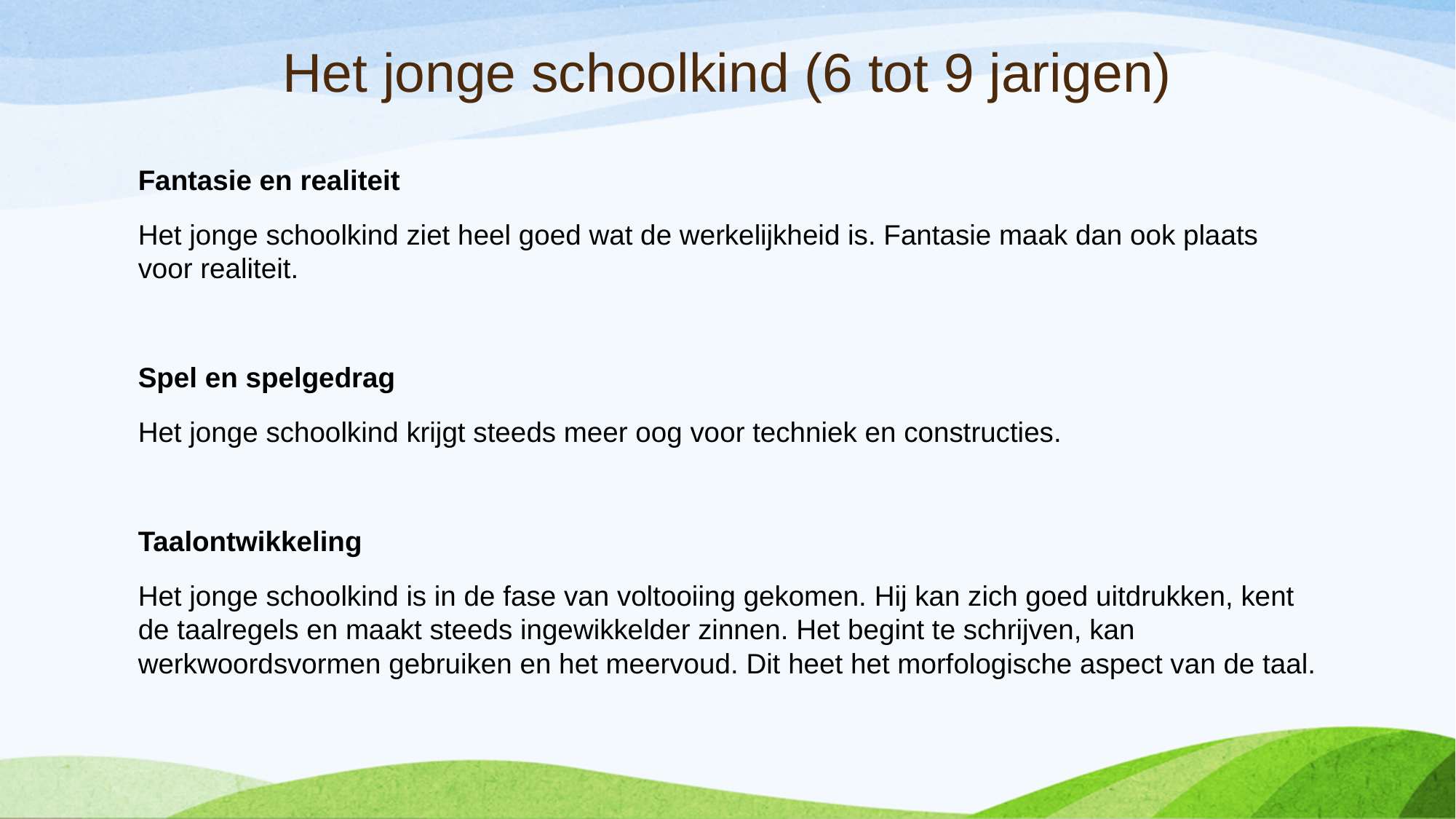

# Het jonge schoolkind (6 tot 9 jarigen)
Fantasie en realiteit
Het jonge schoolkind ziet heel goed wat de werkelijkheid is. Fantasie maak dan ook plaats voor realiteit.

Spel en spelgedrag
Het jonge schoolkind krijgt steeds meer oog voor techniek en constructies.

Taalontwikkeling
Het jonge schoolkind is in de fase van voltooiing gekomen. Hij kan zich goed uitdrukken, kent de taalregels en maakt steeds ingewikkelder zinnen. Het begint te schrijven, kan werkwoordsvormen gebruiken en het meervoud. Dit heet het morfologische aspect van de taal.